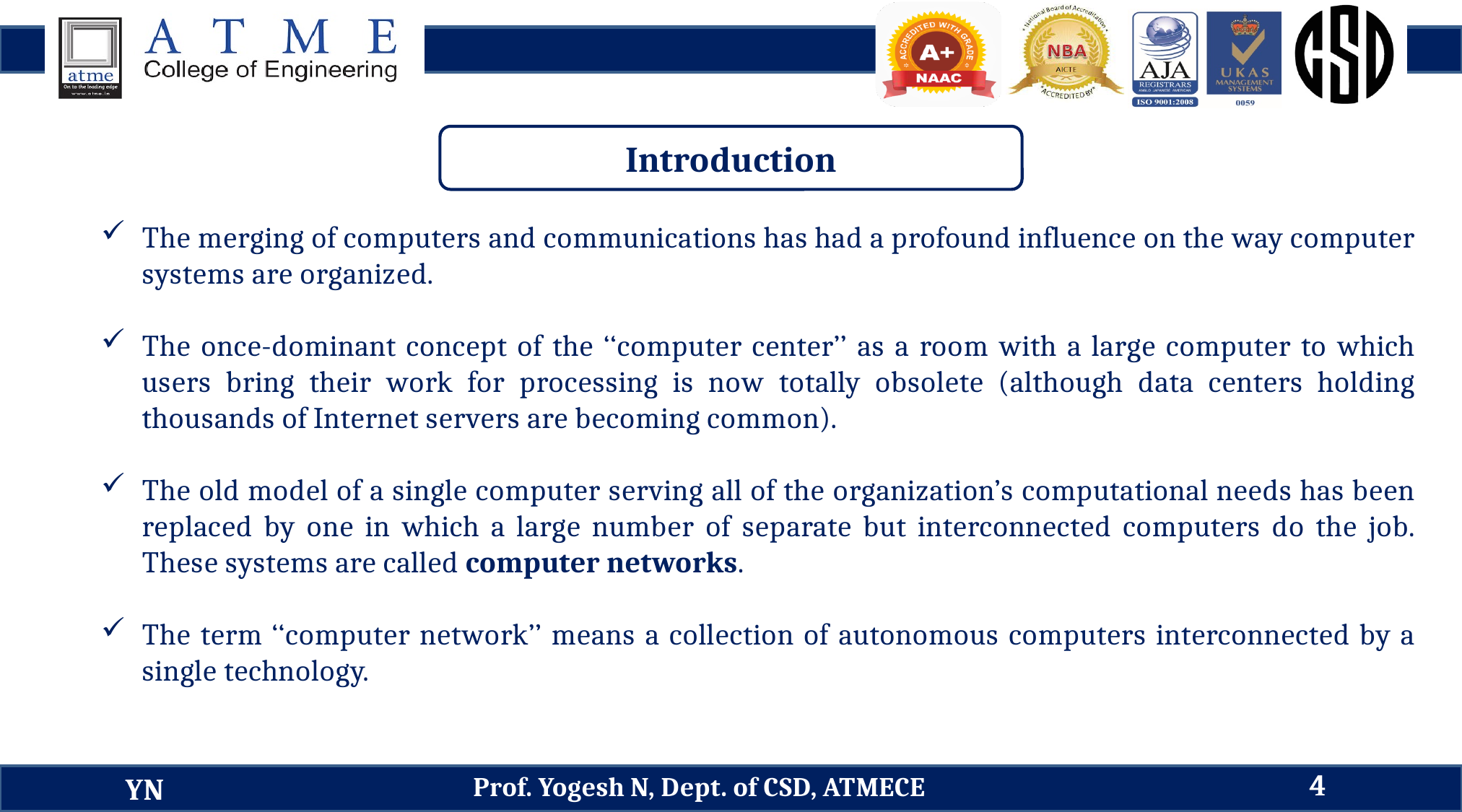

Introduction
The merging of computers and communications has had a profound influence on the way computer systems are organized.

The once-dominant concept of the ‘‘computer center’’ as a room with a large computer to which users bring their work for processing is now totally obsolete (although data centers holding thousands of Internet servers are becoming common).

The old model of a single computer serving all of the organization’s computational needs has been replaced by one in which a large number of separate but interconnected computers do the job. These systems are called computer networks.

The term ‘‘computer network’’ means a collection of autonomous computers interconnected by a single technology.
4
Prof. Yogesh N, Dept. of CSD, ATMECE
YN